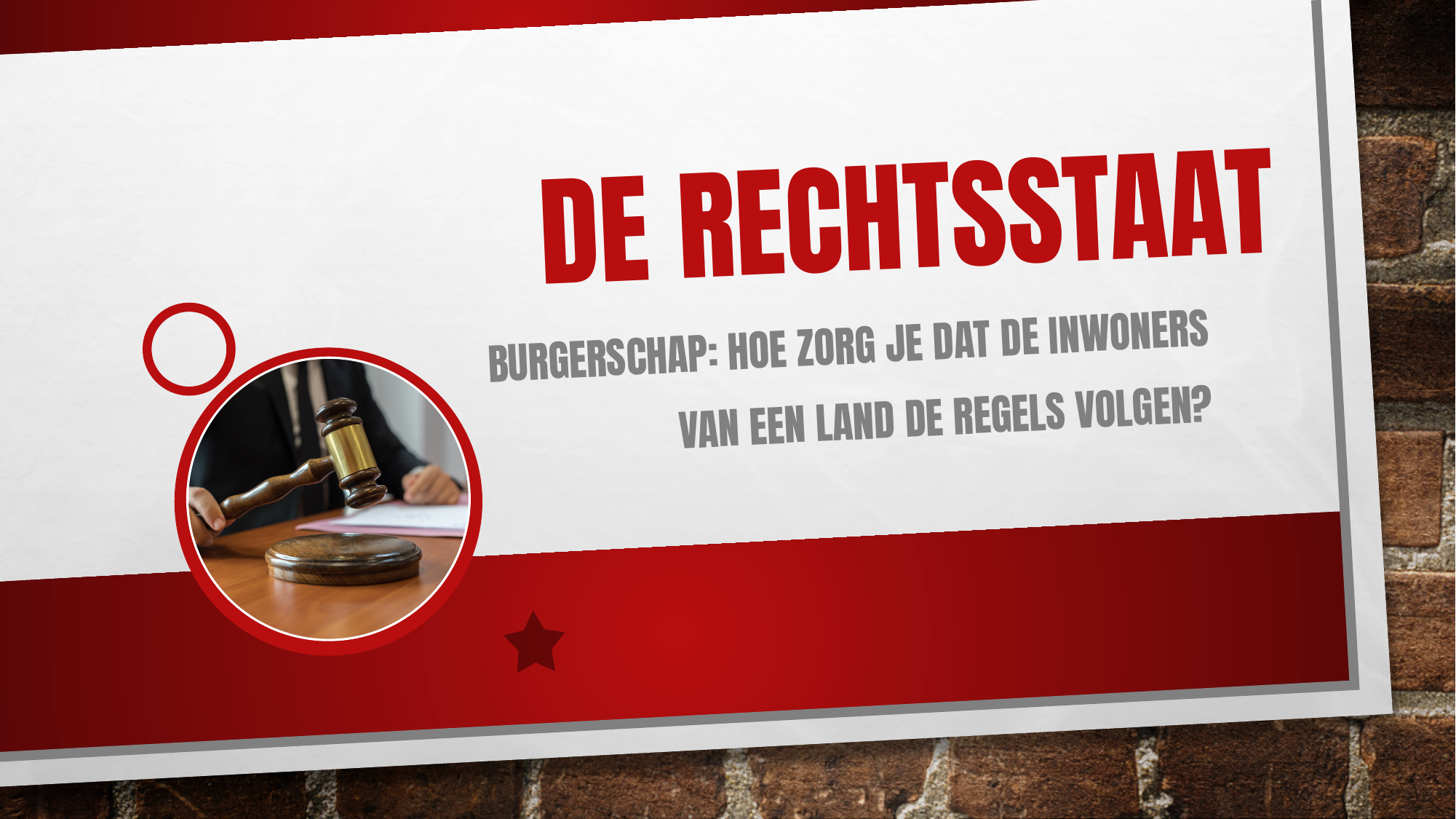

# De rechtsstaat

Burgerschap: Hoe zorg je dat de inwoners
 van een land de regels volgen?